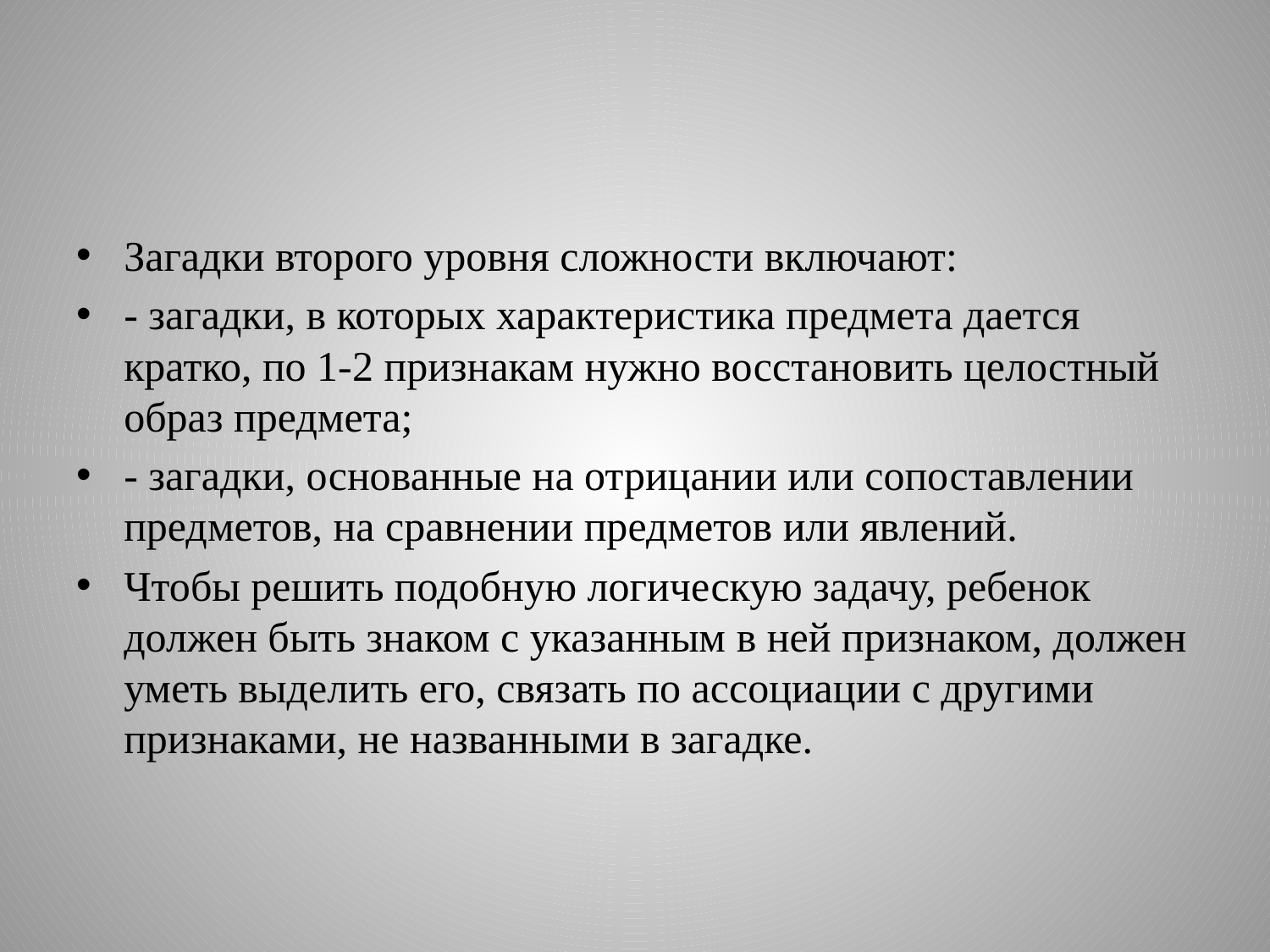

#
Загадки второго уровня сложности включают:
- загадки, в которых характеристика предмета дается кратко, по 1-2 признакам нужно восстановить целостный образ предмета;
- загадки, основанные на отрицании или сопоставлении предметов, на сравнении предметов или явлений.
Чтобы решить подобную логическую задачу, ребенок должен быть знаком с указанным в ней признаком, должен уметь выделить его, связать по ассоциации с другими признаками, не названными в загадке.